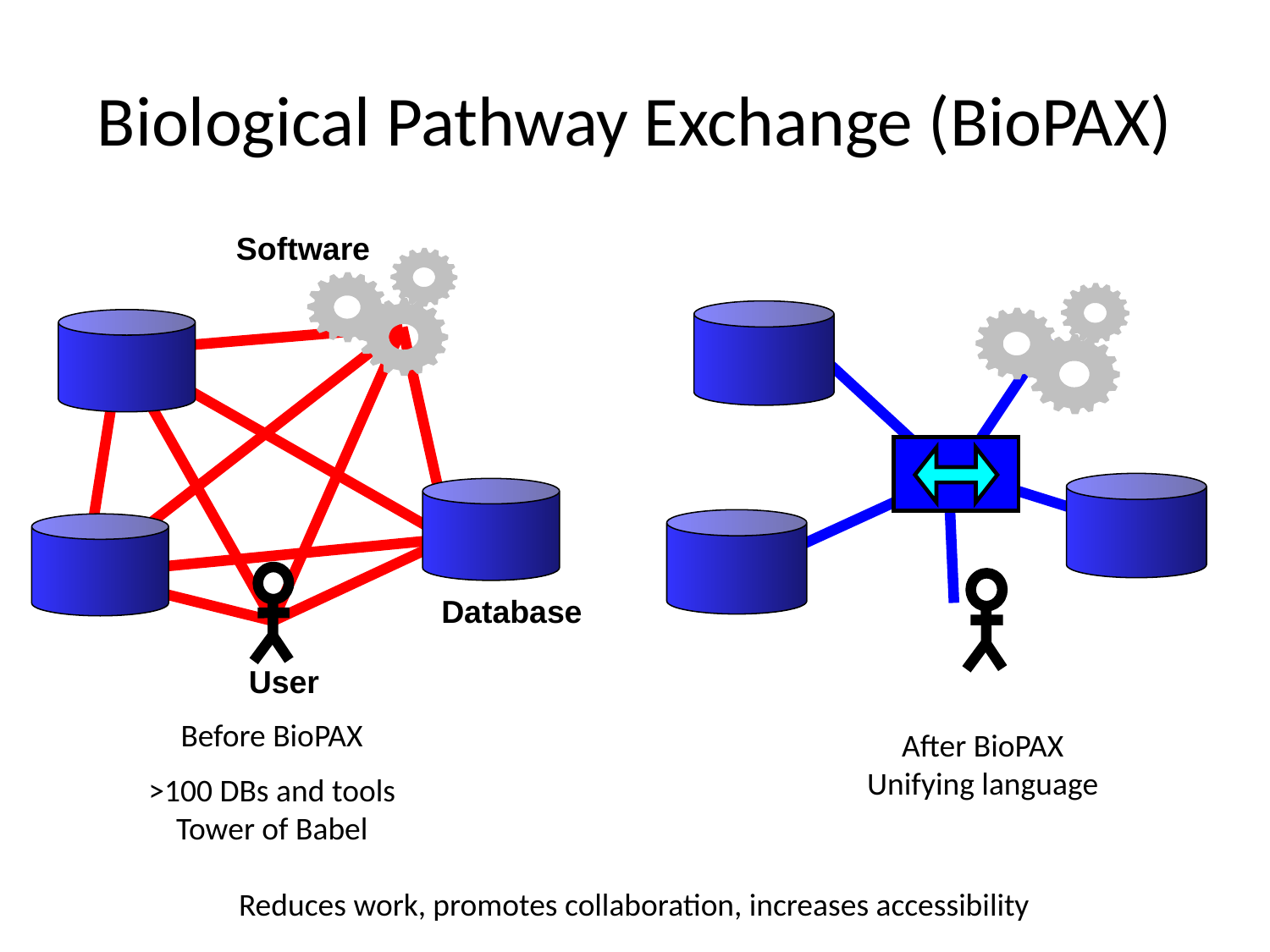

# Biological Pathway Exchange (BioPAX)
Software

Database
User

Before BioPAX
After BioPAX
Unifying language
>100 DBs and tools
Tower of Babel
Reduces work, promotes collaboration, increases accessibility